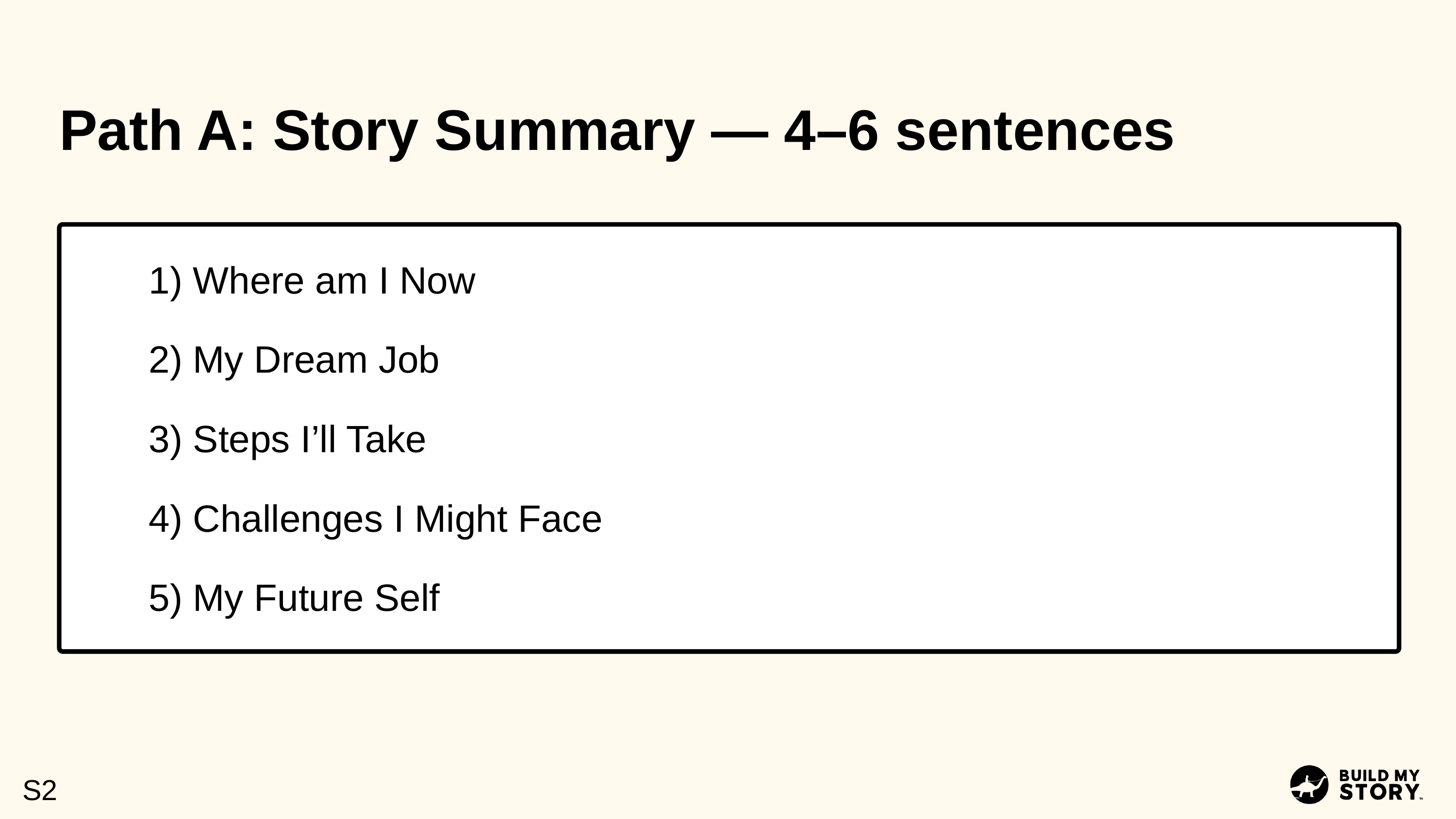

Path A: Story Summary — 4–6 sentences
1) Where am I Now
2) My Dream Job
3) Steps I’ll Take
4) Challenges I Might Face
5) My Future Self

S2